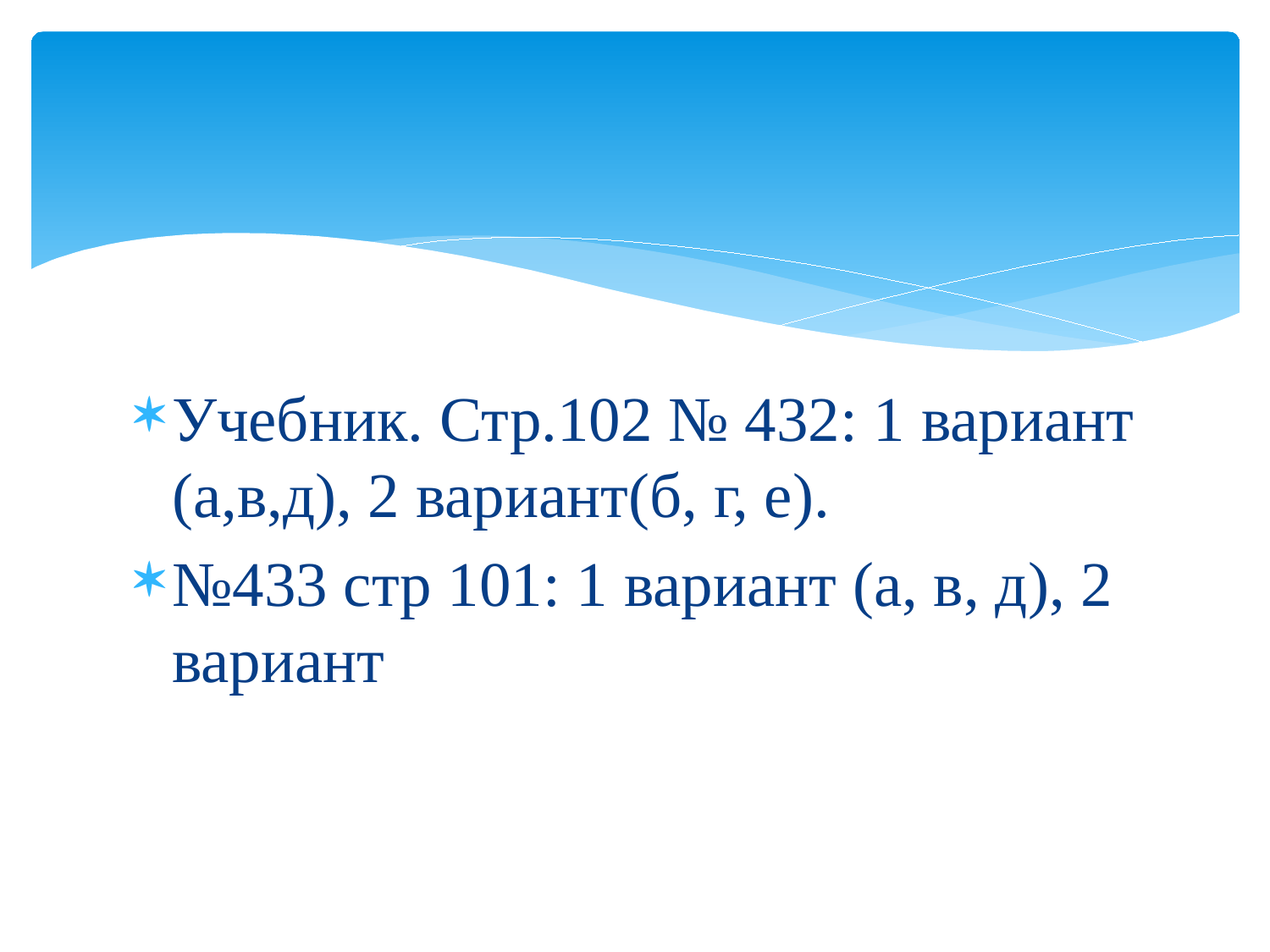

Учебник. Стр.102 № 432: 1 вариант (а,в,д), 2 вариант(б, г, е).
№433 стр 101: 1 вариант (а, в, д), 2 вариант